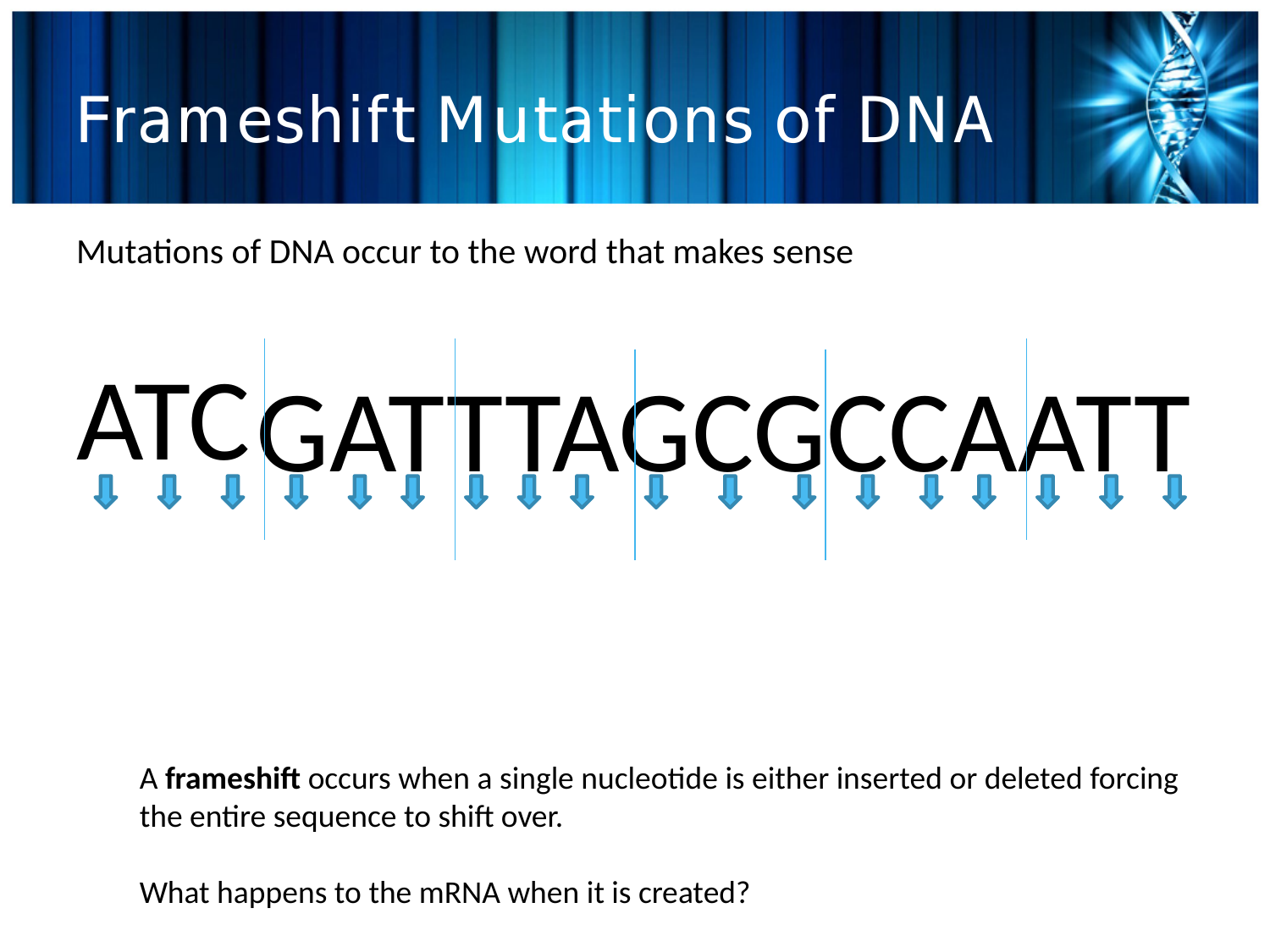

# Frameshift Mutations of DNA
Mutations of DNA occur to the word that makes sense

ATC
G
ATTTAGCGCCAATT

A frameshift occurs when a single nucleotide is either inserted or deleted forcing the entire sequence to shift over.

What happens to the mRNA when it is created?